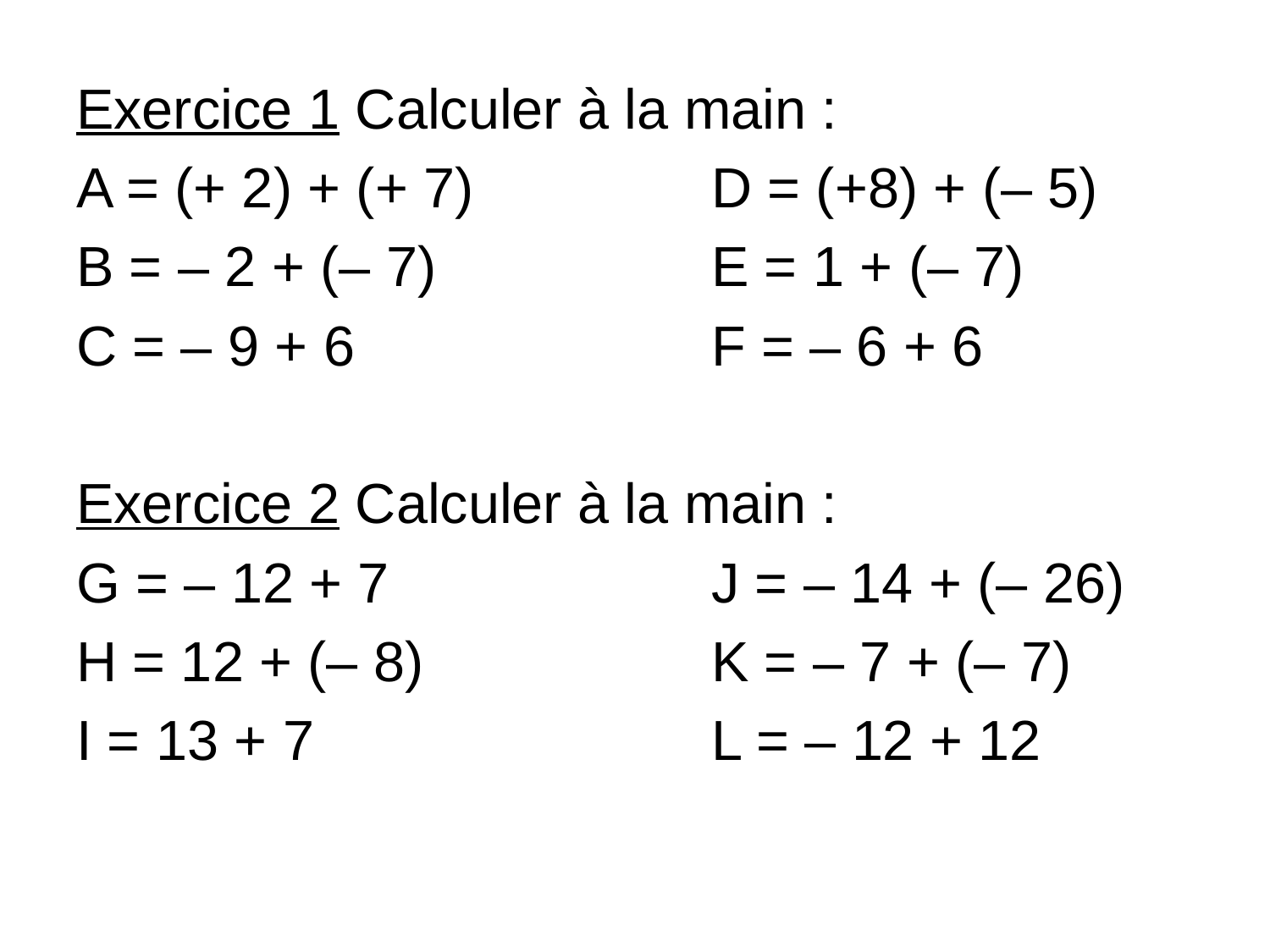

Exercice 1 Calculer à la main :
A = (+ 2) + (+ 7) 		D = (+8) + (– 5)
B = – 2 + (– 7) 			E = 1 + (– 7)
C = – 9 + 6 			F = – 6 + 6

Exercice 2 Calculer à la main :
G = – 12 + 7 			J = – 14 + (– 26)
H = 12 + (– 8) 			K = – 7 + (– 7)
I = 13 + 7 			L = – 12 + 12